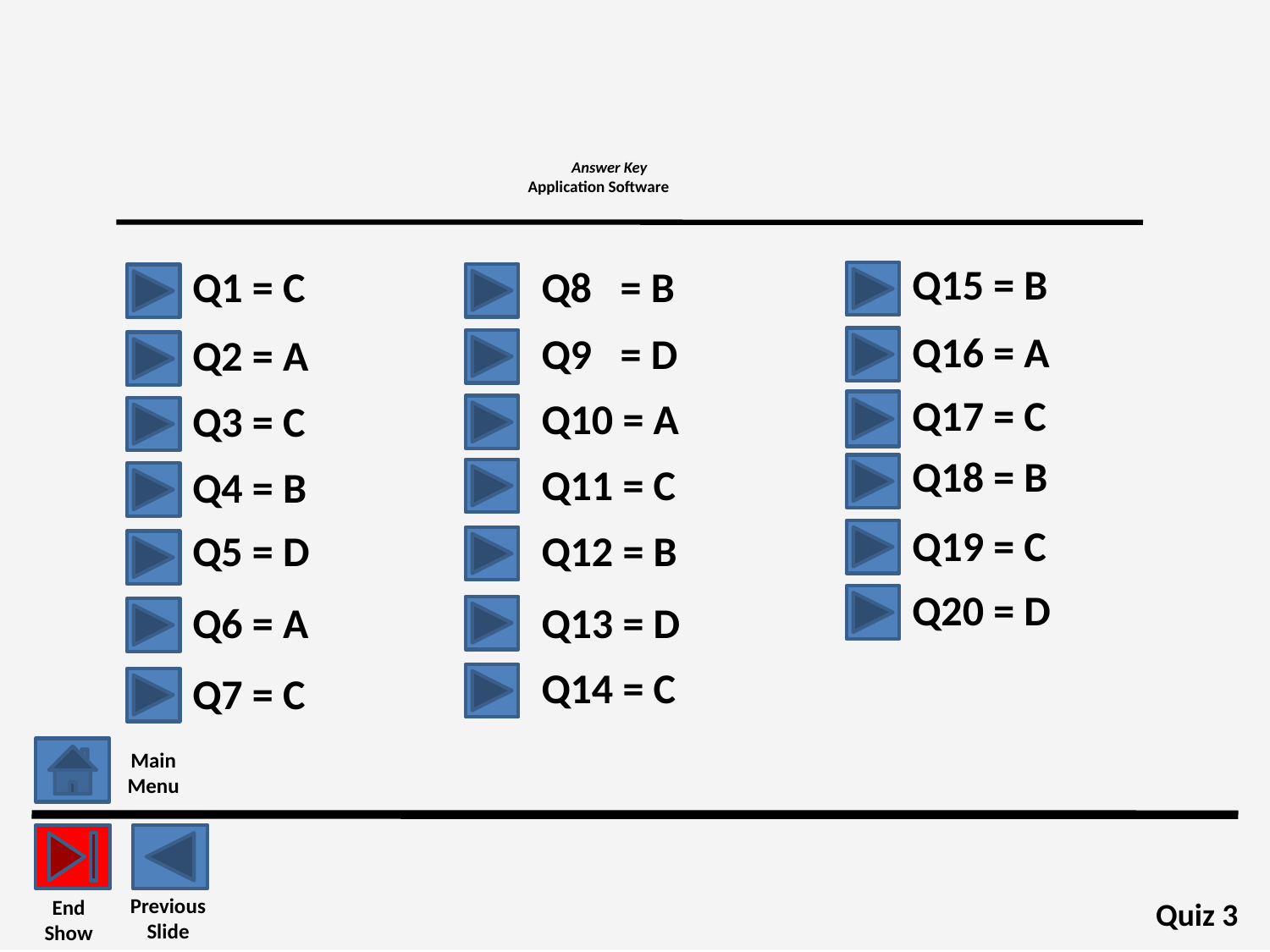

# Answer Key Application Software
Q15 = B
Q1 = C
Q8   = B

Q16 = A
Q9   = D
Q2 = A

Q17 = C
Q10 = A
Q3 = C

Q18 = B
Q11 = C
Q4 = B

Q19 = C
Q5 = D
Q12 = B

Q20 = D

Q6 = A
Q13 = D

Q14 = C
Q7 = C

Main
Menu

Previous
Slide
End Show
Quiz 3